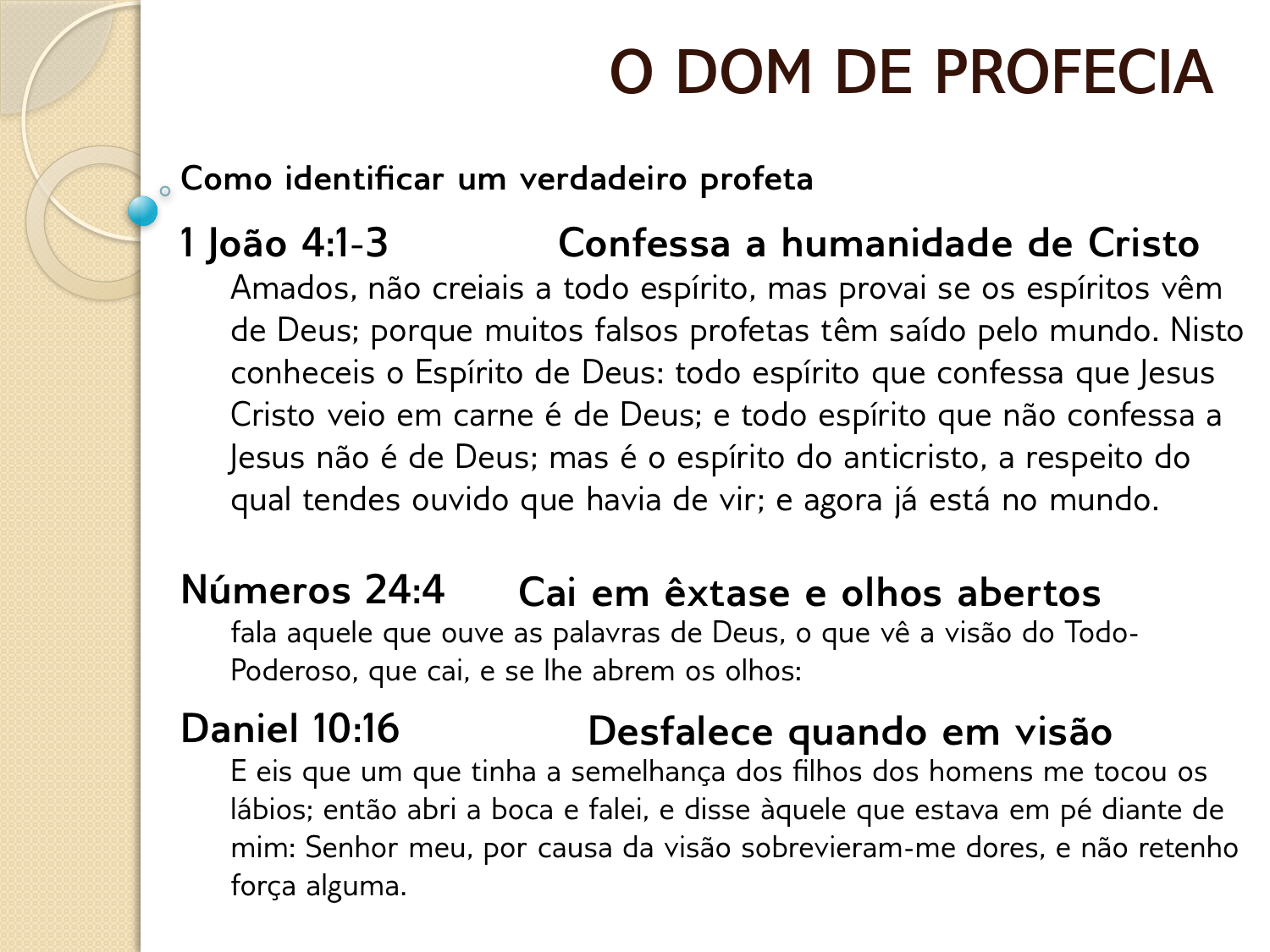

O DOM DE PROFECIA
Como identificar um verdadeiro profeta
1 João 4:1-3
Confessa a humanidade de Cristo
Amados, não creiais a todo espírito, mas provai se os espíritos vêm de Deus; porque muitos falsos profetas têm saído pelo mundo. Nisto conheceis o Espírito de Deus: todo espírito que confessa que Jesus Cristo veio em carne é de Deus; e todo espírito que não confessa a Jesus não é de Deus; mas é o espírito do anticristo, a respeito do qual tendes ouvido que havia de vir; e agora já está no mundo.
Números 24:4
Cai em êxtase e olhos abertos
fala aquele que ouve as palavras de Deus, o que vê a visão do Todo-Poderoso, que cai, e se lhe abrem os olhos:
Daniel 10:16
Desfalece quando em visão
E eis que um que tinha a semelhança dos filhos dos homens me tocou os lábios; então abri a boca e falei, e disse àquele que estava em pé diante de mim: Senhor meu, por causa da visão sobrevieram-me dores, e não retenho força alguma.